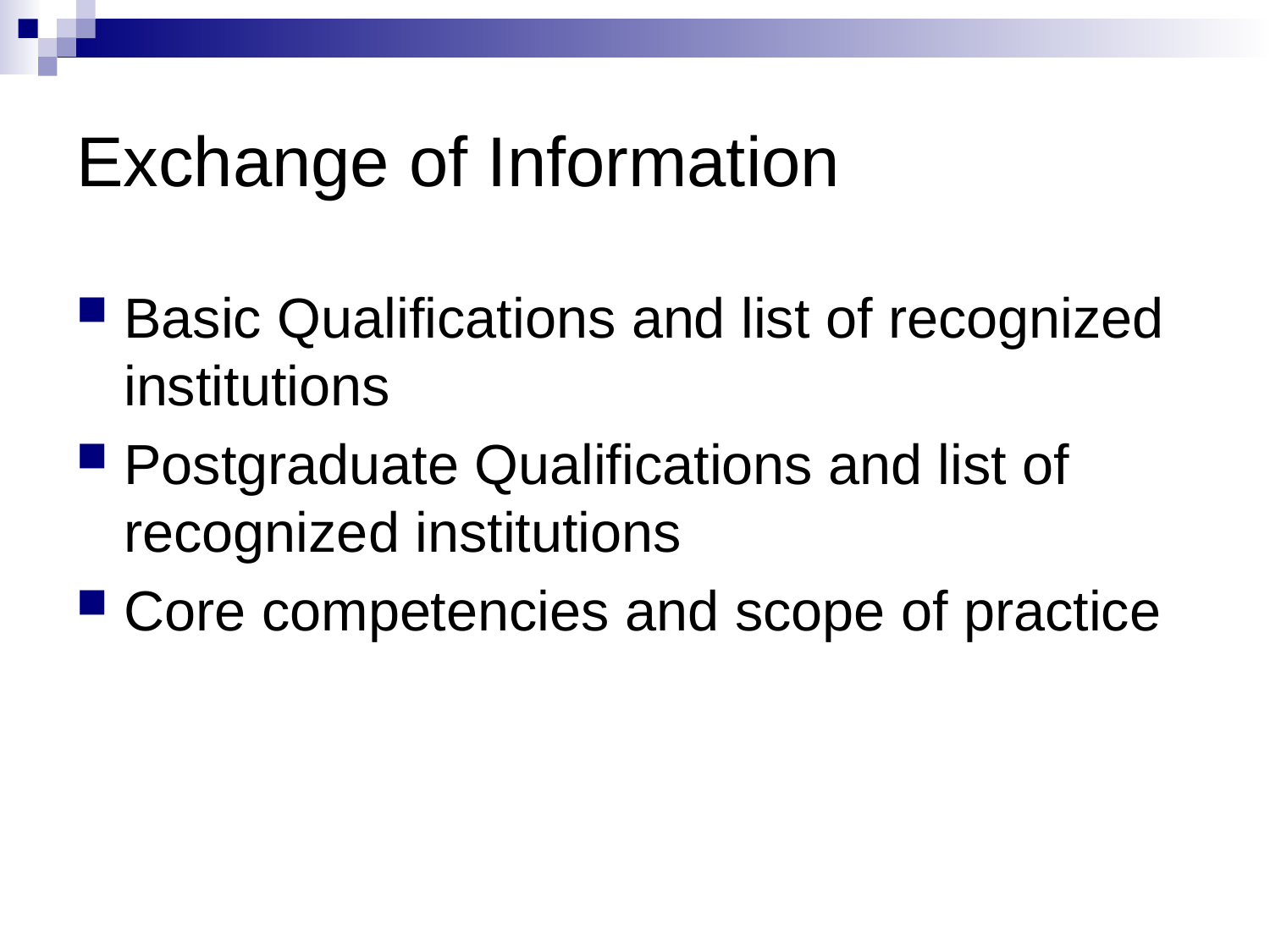

# Exchange of Information
Basic Qualifications and list of recognized institutions
Postgraduate Qualifications and list of recognized institutions
Core competencies and scope of practice